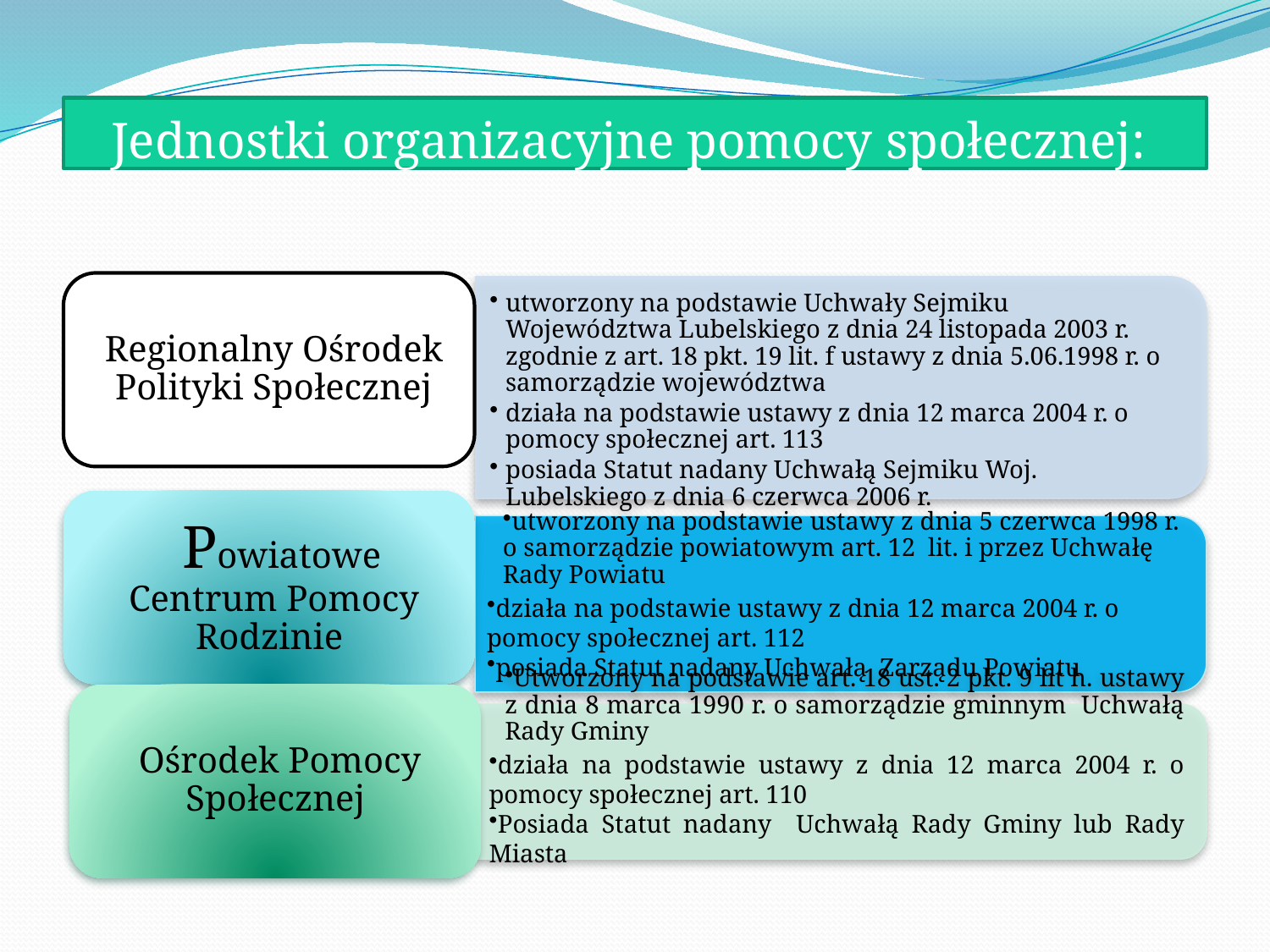

# Jednostki organizacyjne pomocy społecznej:

utworzony na podstawie Uchwały Sejmiku Województwa Lubelskiego z dnia 24 listopada 2003 r. zgodnie z art. 18 pkt. 19 lit. f ustawy z dnia 5.06.1998 r. o samorządzie województwa
działa na podstawie ustawy z dnia 12 marca 2004 r. o pomocy społecznej art. 113
posiada Statut nadany Uchwałą Sejmiku Woj. Lubelskiego z dnia 6 czerwca 2006 r.
Regionalny Ośrodek Polityki Społecznej

utworzony na podstawie ustawy z dnia 5 czerwca 1998 r. o samorządzie powiatowym art. 12  lit. i przez Uchwałę Rady Powiatu
działa na podstawie ustawy z dnia 12 marca 2004 r. o pomocy społecznej art. 112
posiada Statut nadany Uchwałą  Zarządu Powiatu

 Powiatowe Centrum Pomocy Rodzinie
Utworzony na podstawie art. 18 ust. 2 pkt. 9 lit h. ustawy z dnia 8 marca 1990 r. o samorządzie gminnym  Uchwałą Rady Gminy
działa na podstawie ustawy z dnia 12 marca 2004 r. o pomocy społecznej art. 110
Posiada Statut nadany  Uchwałą Rady Gminy lub Rady Miasta

Ośrodek Pomocy Społecznej